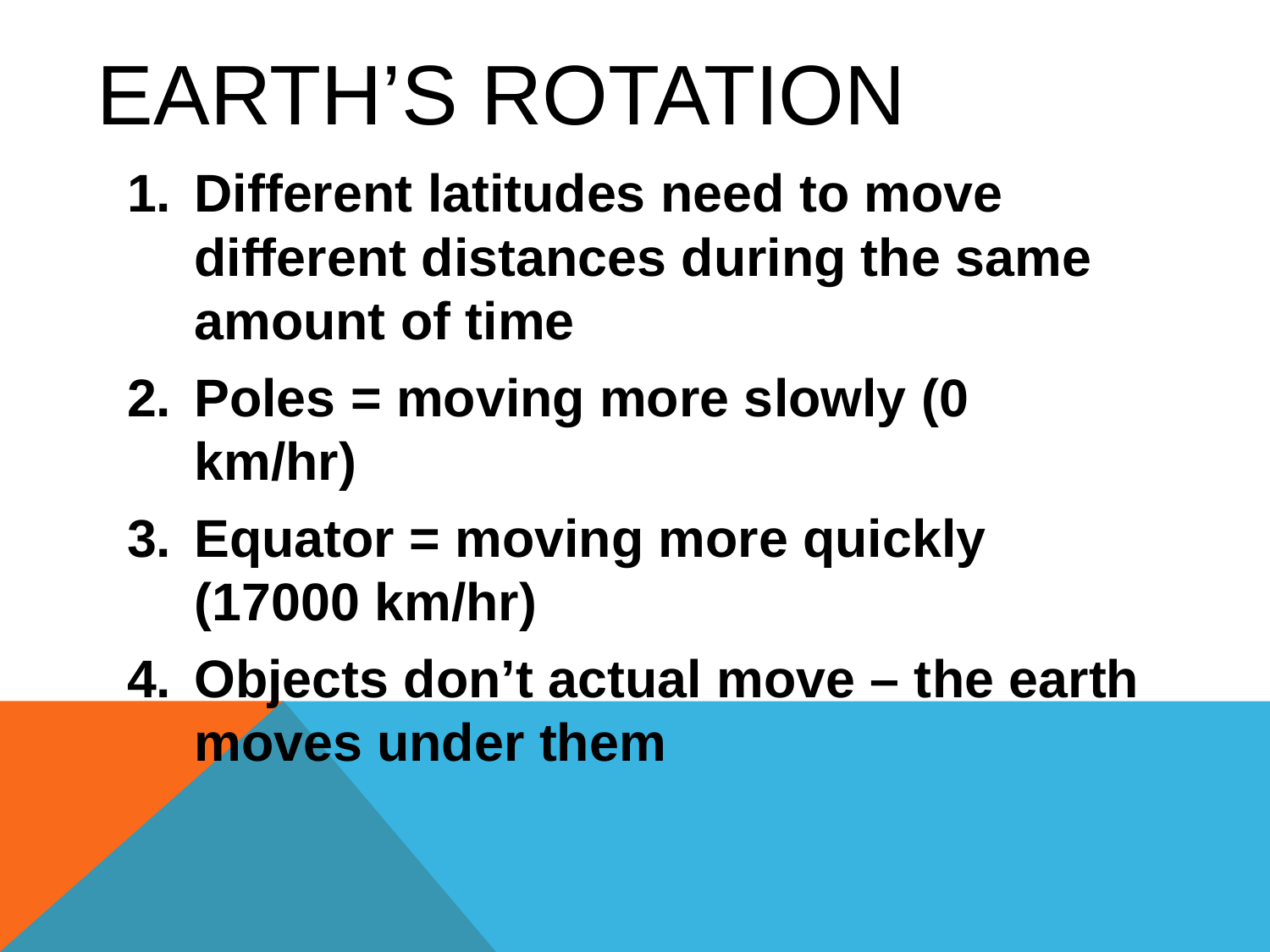

# Earth’s rotation
Different latitudes need to move different distances during the same amount of time
Poles = moving more slowly (0 km/hr)
Equator = moving more quickly (17000 km/hr)
Objects don’t actual move – the earth moves under them